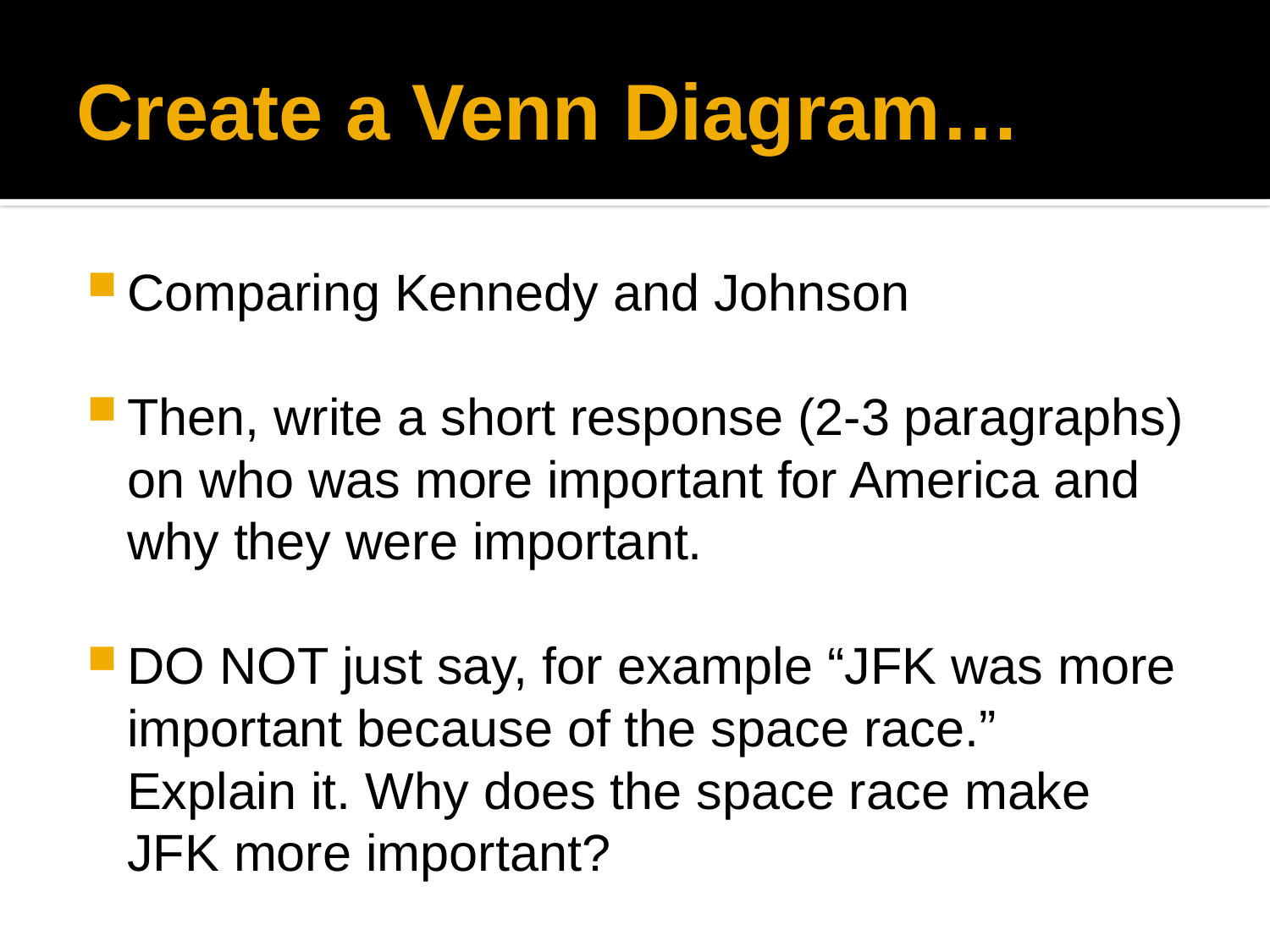

# Create a Venn Diagram…
Comparing Kennedy and Johnson

Then, write a short response (2-3 paragraphs) on who was more important for America and why they were important.

DO NOT just say, for example “JFK was more important because of the space race.”  Explain it. Why does the space race make JFK more important?